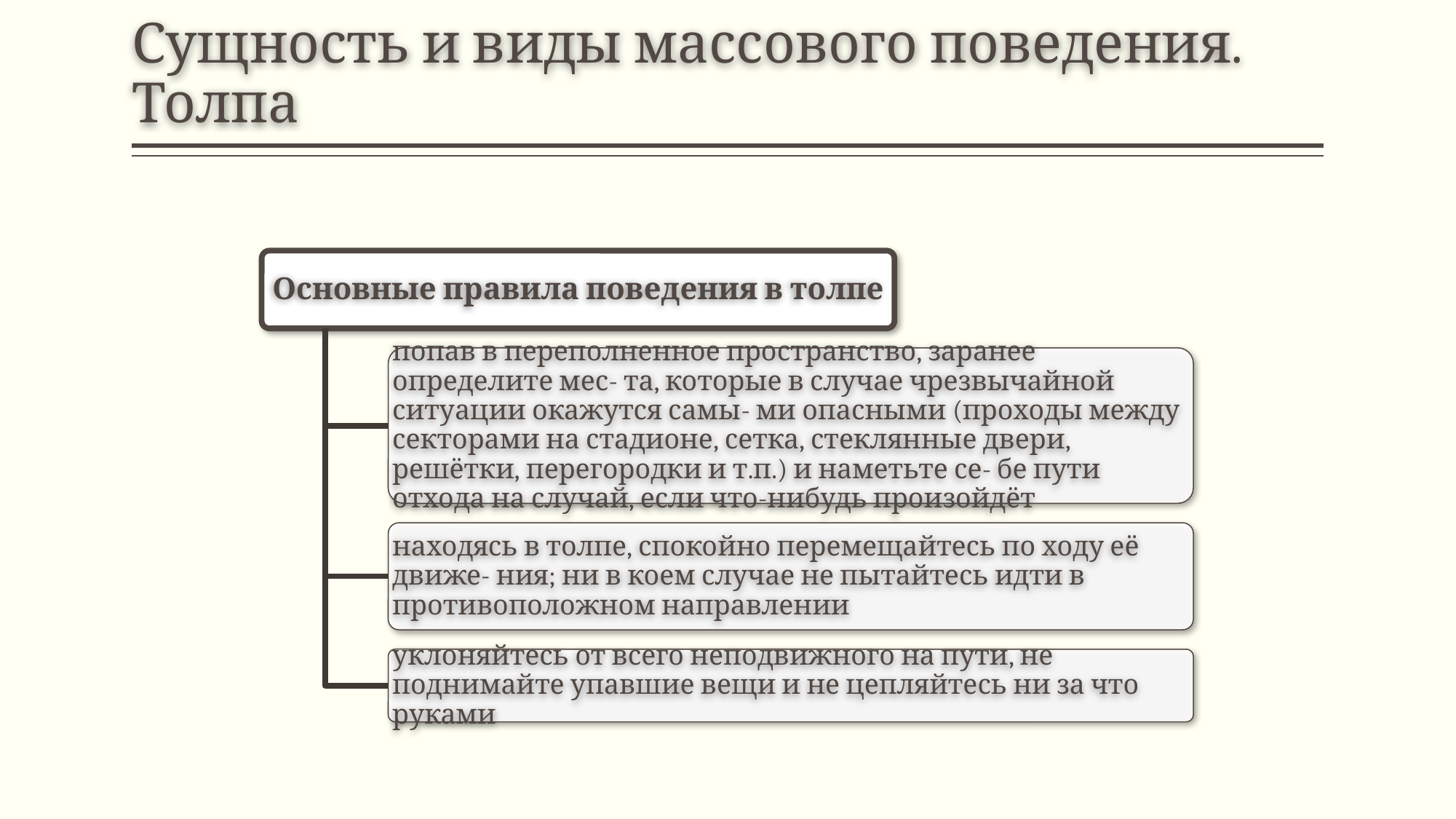

# Сущность и виды массового поведения. Толпа

Основные правила поведения в толпе

попав в переполненное пространство, заранее определите мес- та, которые в случае чрезвычайной ситуации окажутся самы- ми опасными (проходы между секторами на стадионе, сетка, стеклянные двери, решётки, перегородки и т.п.) и наметьте се- бе пути отхода на случай, если что-нибудь произойдёт

находясь в толпе, спокойно перемещайтесь по ходу её движе- ния; ни в коем случае не пытайтесь идти в противоположном направлении

уклоняйтесь от всего неподвижного на пути, не поднимайте упавшие вещи и не цепляйтесь ни за что руками